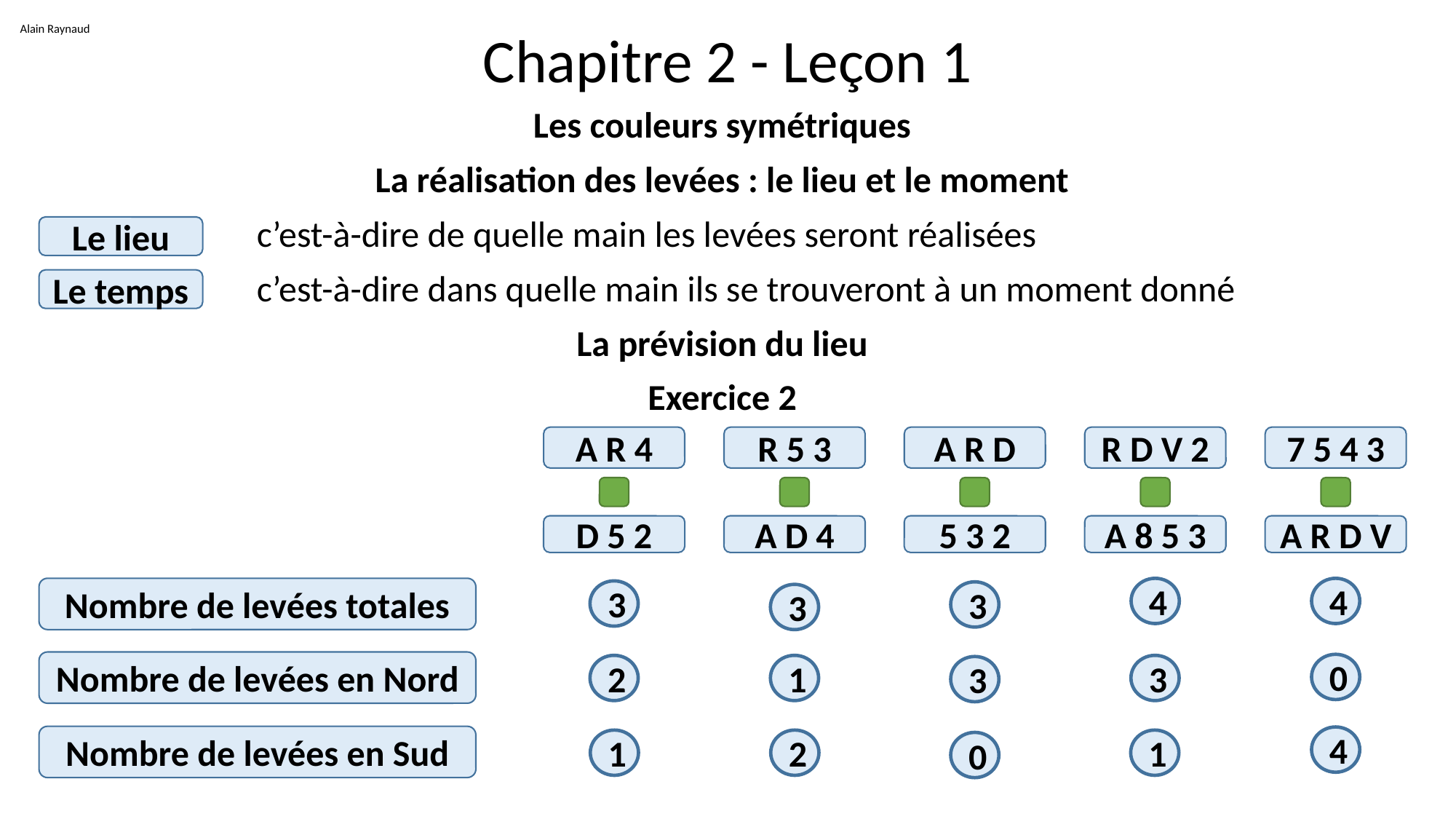

Alain Raynaud
# Chapitre 2 - Leçon 1
Les couleurs symétriques
La réalisation des levées : le lieu et le moment
		c’est-à-dire de quelle main les levées seront réalisées
 		c’est-à-dire dans quelle main ils se trouveront à un moment donné
La prévision du lieu
Exercice 2

Le lieu
Le temps
A R 4

D 5 2
R 5 3

A D 4
A R D

5 3 2
R D V 2

A 8 5 3
7 5 4 3

A R D V
Nombre de levées totales
4
4
3
3
3
Nombre de levées en Nord
0
2
1
3
3
Nombre de levées en Sud
4
1
2
1
0